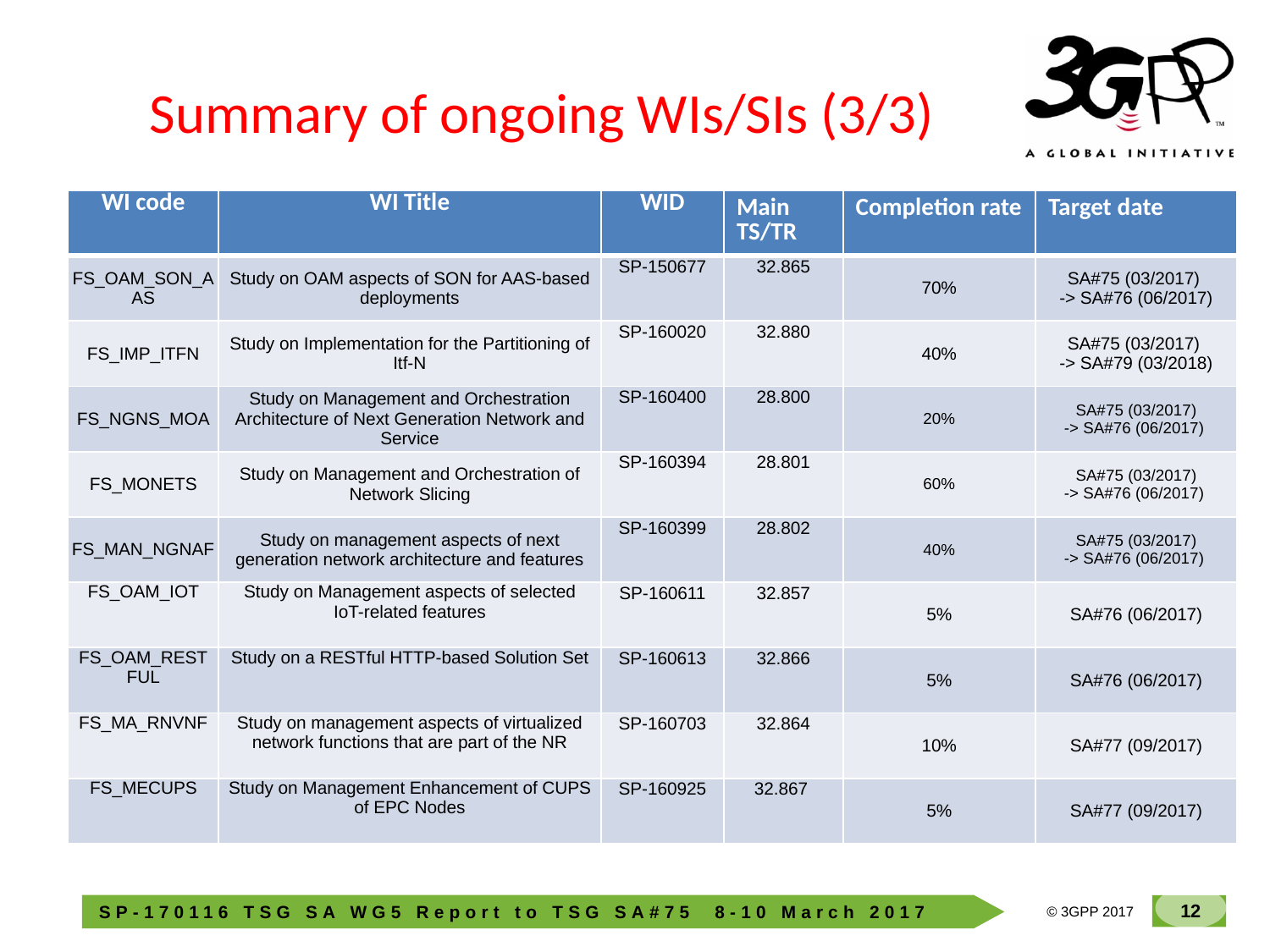

# Summary of ongoing WIs/SIs (3/3)
| WI code | WI Title | WID | Main TS/TR | Completion rate | Target date |
| --- | --- | --- | --- | --- | --- |
| FS\_OAM\_SON\_AAS | Study on OAM aspects of SON for AAS-based deployments | SP-150677 | 32.865 | 70% | SA#75 (03/2017) -> SA#76 (06/2017) |
| FS\_IMP\_ITFN | Study on Implementation for the Partitioning of Itf-N | SP-160020 | 32.880 | 40% | SA#75 (03/2017) -> SA#79 (03/2018) |
| FS\_NGNS\_MOA | Study on Management and Orchestration Architecture of Next Generation Network and Service | SP-160400 | 28.800 | 20% | SA#75 (03/2017) -> SA#76 (06/2017) |
| FS\_MONETS | Study on Management and Orchestration of Network Slicing | SP-160394 | 28.801 | 60% | SA#75 (03/2017) -> SA#76 (06/2017) |
| FS\_MAN\_NGNAF | Study on management aspects of next generation network architecture and features | SP-160399 | 28.802 | 40% | SA#75 (03/2017) -> SA#76 (06/2017) |
| FS\_OAM\_IOT | Study on Management aspects of selected IoT-related features | SP-160611 | 32.857 | 5% | SA#76 (06/2017) |
| FS\_OAM\_RESTFUL | Study on a RESTful HTTP-based Solution Set | SP-160613 | 32.866 | 5% | SA#76 (06/2017) |
| FS\_MA\_RNVNF | Study on management aspects of virtualized network functions that are part of the NR | SP-160703 | 32.864 | 10% | SA#77 (09/2017) |
| FS\_MECUPS | Study on Management Enhancement of CUPS of EPC Nodes | SP-160925 | 32.867 | 5% | SA#77 (09/2017) |